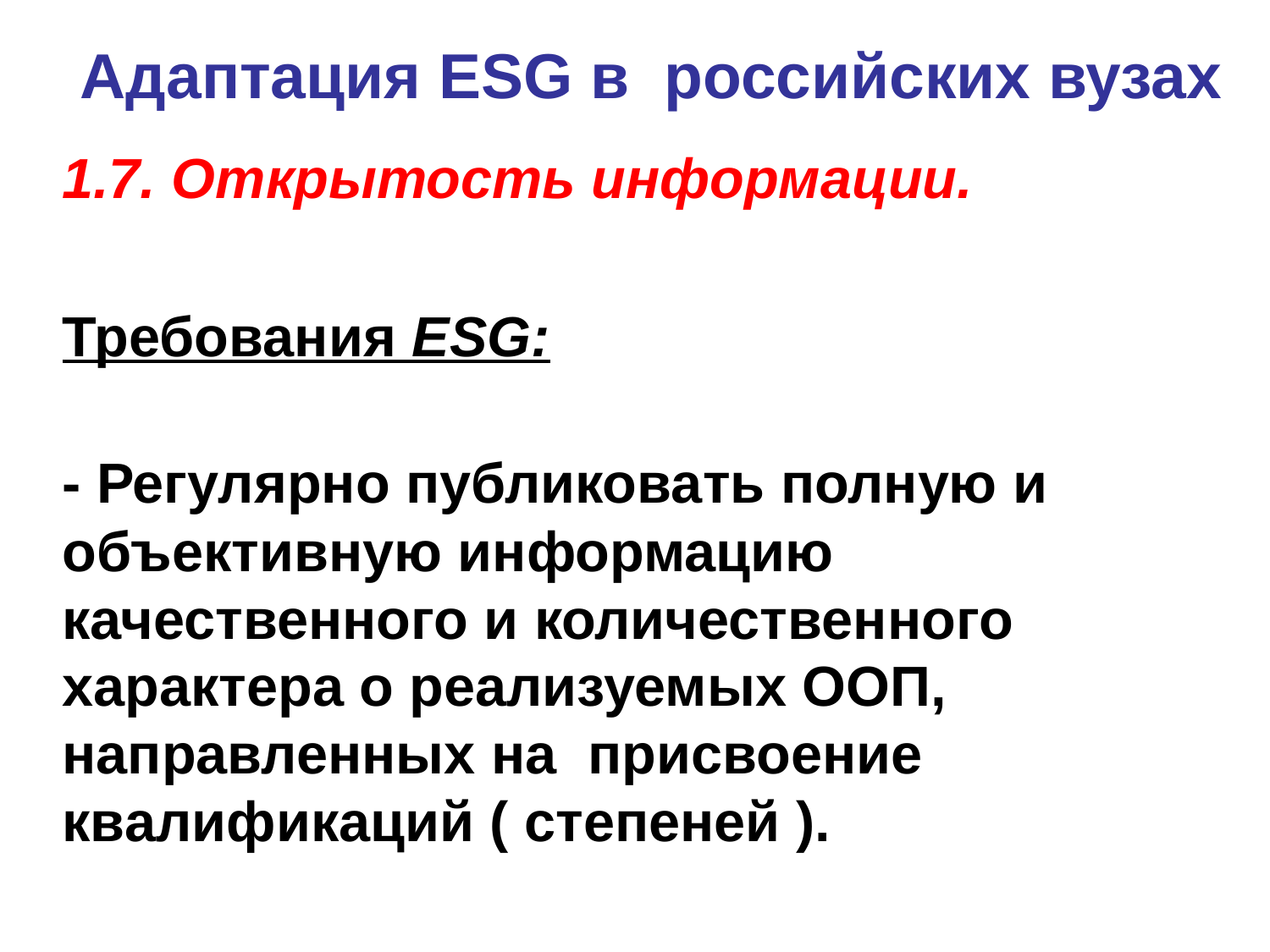

# Адаптация ESG в  российских вузах
1.7. Открытость информации.

Требования ESG:
- Регулярно публиковать полную и объективную информацию качественного и количественного характера о реализуемых ООП, направленных на  присвоение квалификаций ( степеней ).